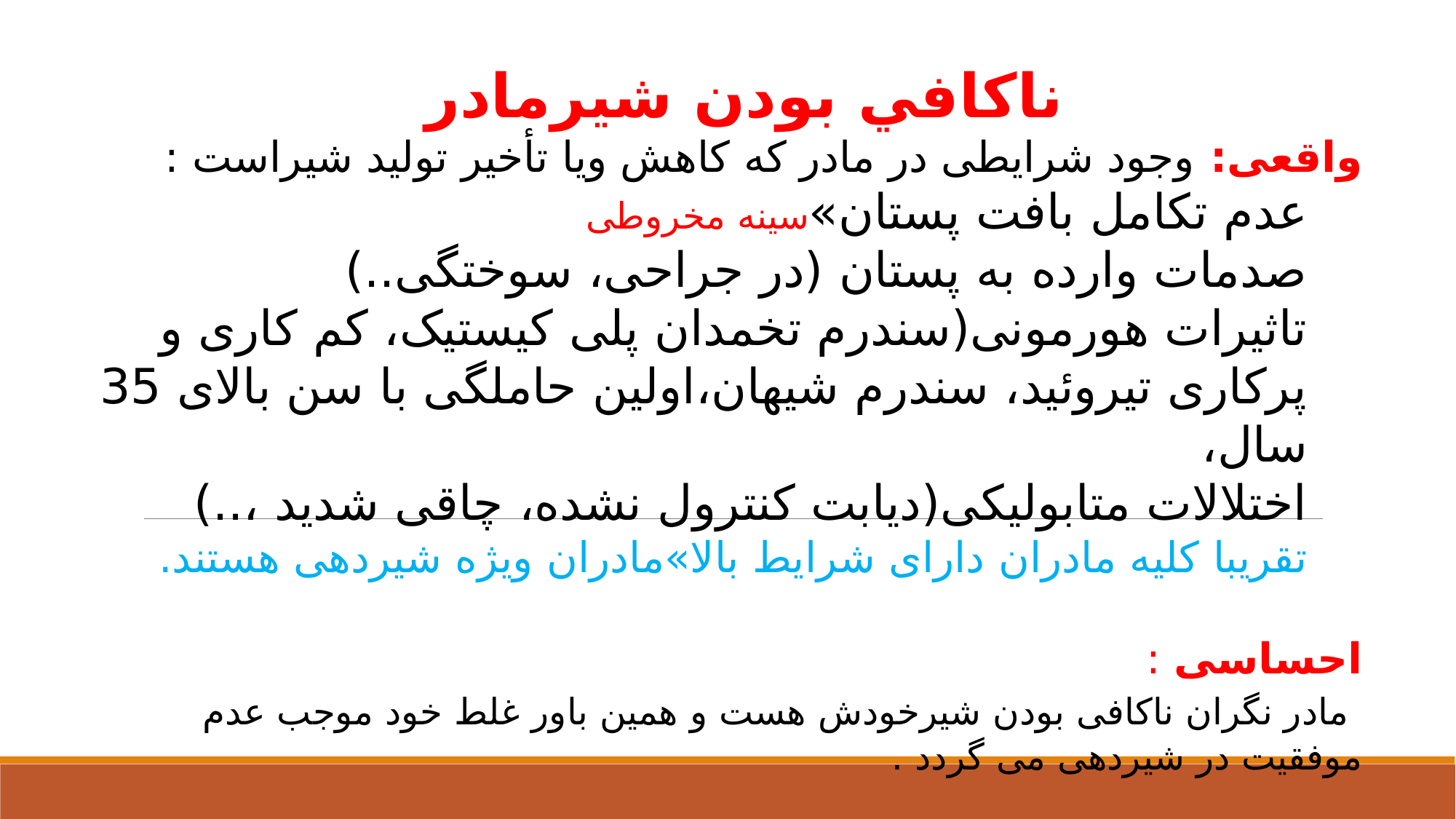

ناكافي بودن شيرمادر
واقعی: وجود شرایطی در مادر که کاهش ویا تأخیر تولید شیراست :
عدم تکامل بافت پستان»سینه مخروطی
صدمات وارده به پستان (در جراحی، سوختگی..)
تاثیرات هورمونی(سندرم تخمدان پلی کیستیک، کم کاری و پرکاری تیروئید، سندرم شیهان،اولین حاملگی با سن بالای 35 سال،
اختلالات متابولیکی(دیابت کنترول نشده، چاقی شدید ،..)
تقریبا کلیه مادران دارای شرایط بالا»مادران ویژه شیردهی هستند.

احساسی :
 مادر نگران ناکافی بودن شیرخودش هست و همین باور غلط خود موجب عدم موفقیت در شیردهی می گردد .